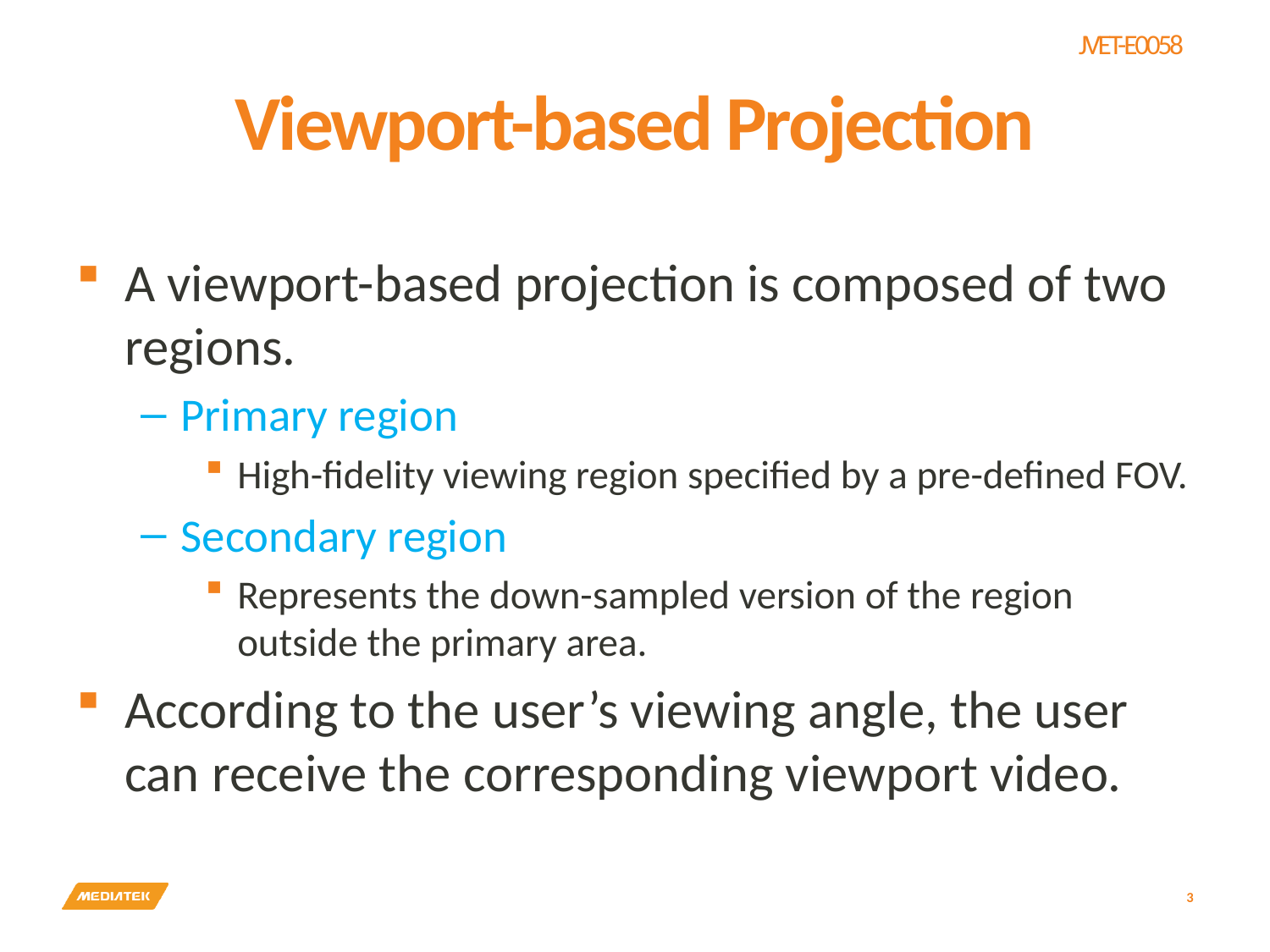

# Viewport-based Projection
A viewport-based projection is composed of two regions.
Primary region
High-fidelity viewing region specified by a pre-defined FOV.
Secondary region
Represents the down-sampled version of the region outside the primary area.
According to the user’s viewing angle, the user can receive the corresponding viewport video.

3